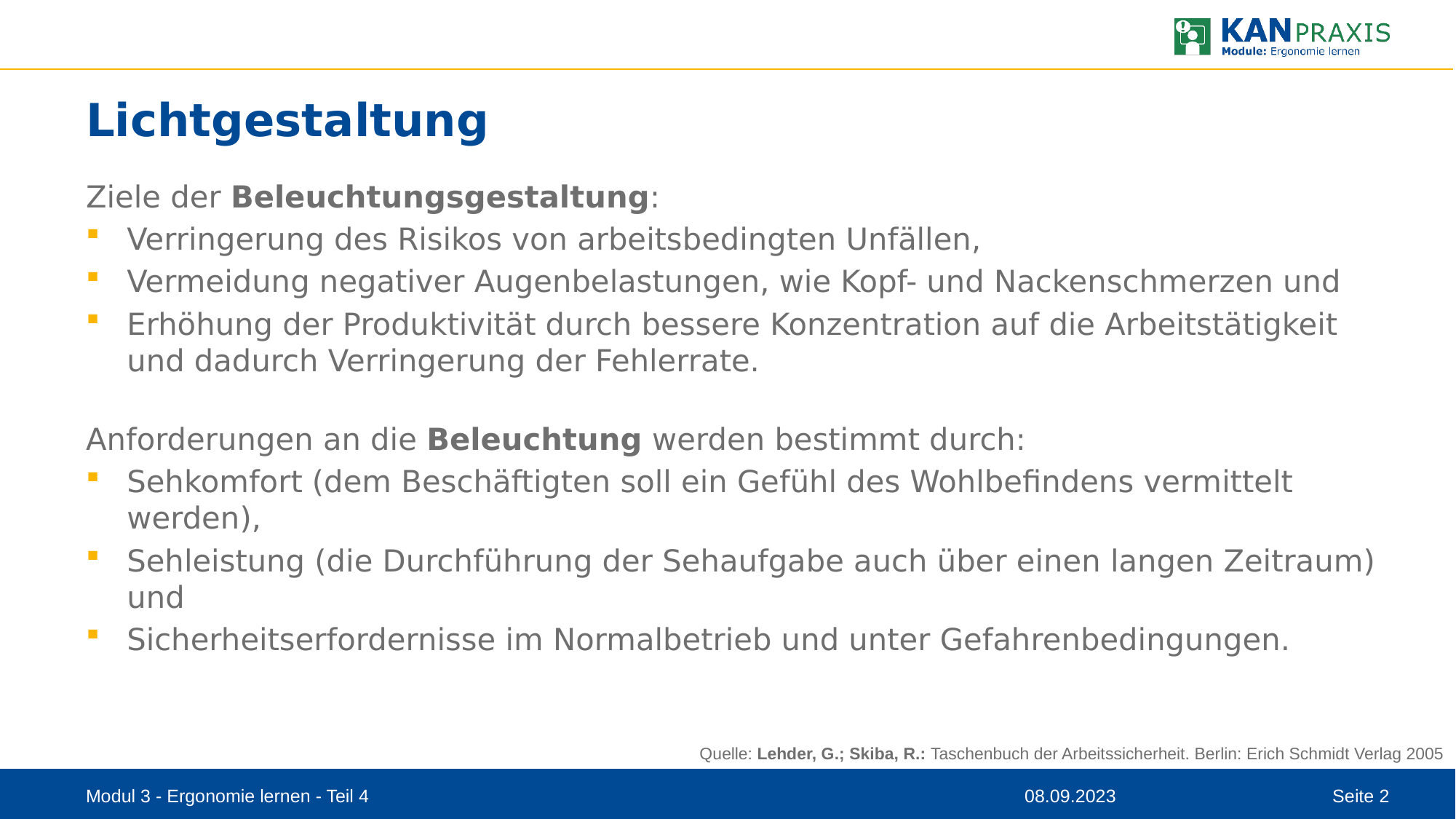

# Lichtgestaltung
Ziele der Beleuchtungsgestaltung:
Verringerung des Risikos von arbeitsbedingten Unfällen,
Vermeidung negativer Augenbelastungen, wie Kopf- und Nackenschmerzen und
Erhöhung der Produktivität durch bessere Konzentration auf die Arbeitstätigkeit und dadurch Verringerung der Fehlerrate.
Anforderungen an die Beleuchtung werden bestimmt durch:
Sehkomfort (dem Beschäftigten soll ein Gefühl des Wohlbefindens vermittelt werden),
Sehleistung (die Durchführung der Sehaufgabe auch über einen langen Zeitraum) und
Sicherheitserfordernisse im Normalbetrieb und unter Gefahrenbedingungen.

Quelle: Lehder, G.; Skiba, R.: Taschenbuch der Arbeitssicherheit. Berlin: Erich Schmidt Verlag 2005
Modul 3 - Ergonomie lernen - Teil 4
08.09.2023
Seite 2